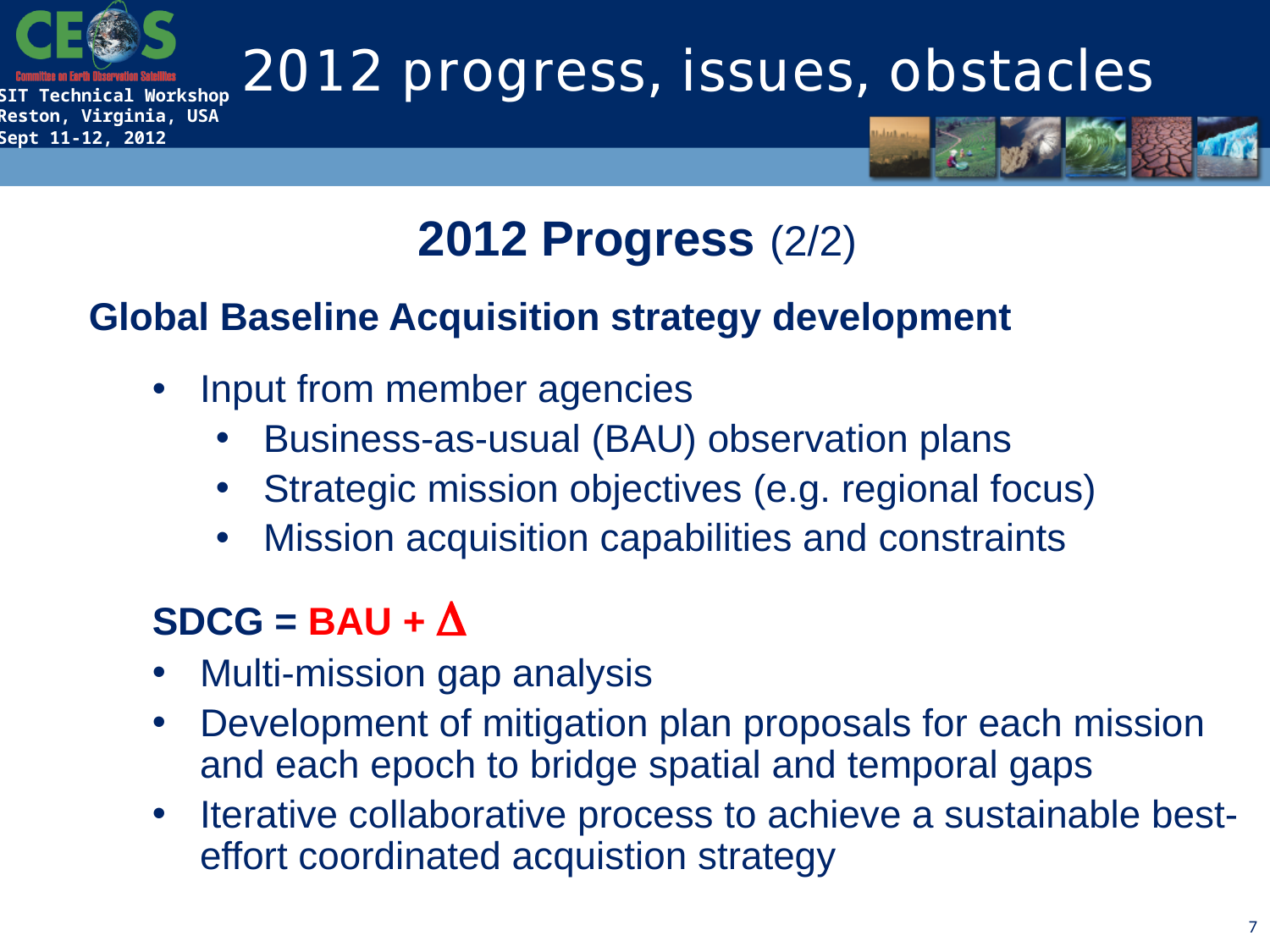

2012 progress, issues, obstacles
2012 Progress (2/2)

Global Baseline Acquisition strategy development

Input from member agencies
Business-as-usual (BAU) observation plans
Strategic mission objectives (e.g. regional focus)
Mission acquisition capabilities and constraints

SDCG = BAU + Δ
Multi-mission gap analysis
Development of mitigation plan proposals for each mission and each epoch to bridge spatial and temporal gaps
Iterative collaborative process to achieve a sustainable best-effort coordinated acquistion strategy
7